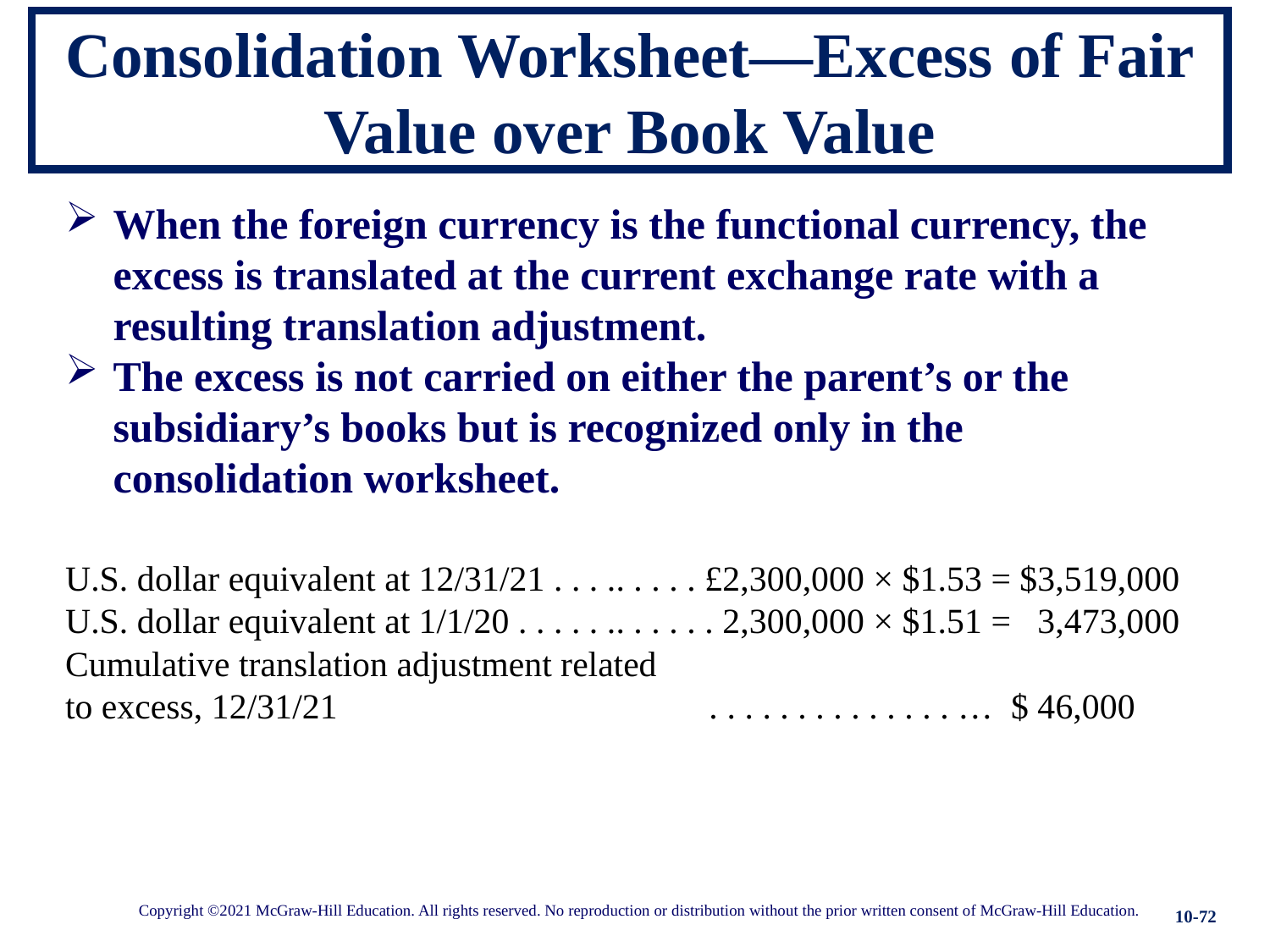

# Consolidation Worksheet—Excess of Fair Value over Book Value
When the foreign currency is the functional currency, the excess is translated at the current exchange rate with a resulting translation adjustment.
The excess is not carried on either the parent’s or the subsidiary’s books but is recognized only in the consolidation worksheet.

U.S. dollar equivalent at 12/31/21 . . . .. . . . . £2,300,000 × $1.53 = $3,519,000
U.S. dollar equivalent at 1/1/20 . . . . . .. . . . . . 2,300,000 × $1.51 =   3,473,000
Cumulative translation adjustment related
to excess, 12/31/21			 . . . . . . . . . . . . . . …  $ 46,000
10-72
Copyright ©2021 McGraw-Hill Education. All rights reserved. No reproduction or distribution without the prior written consent of McGraw-Hill Education.